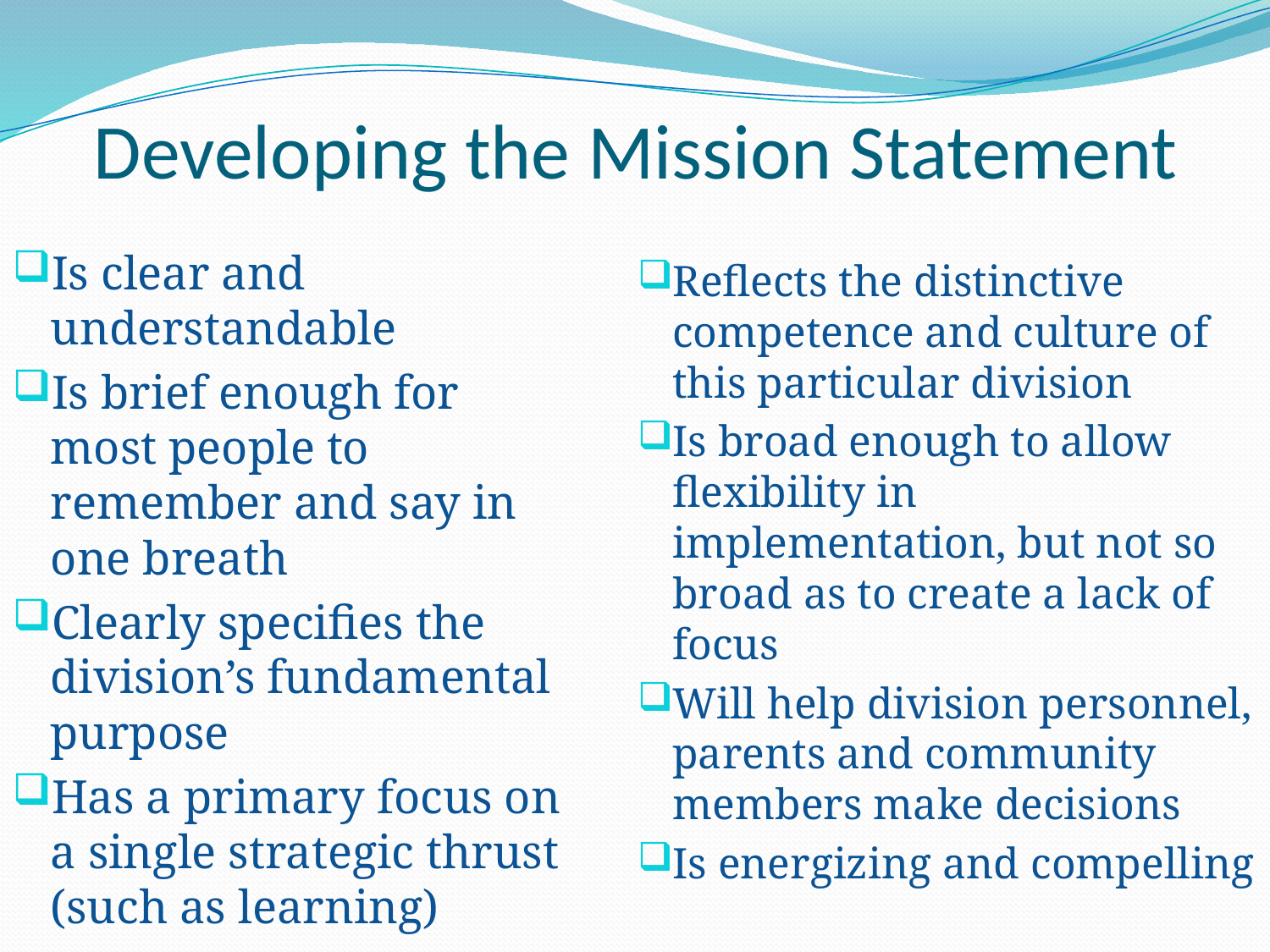

# Developing the Mission Statement
Is clear and understandable
Is brief enough for most people to remember and say in one breath
Clearly specifies the division’s fundamental purpose
Has a primary focus on a single strategic thrust (such as learning)
Reflects the distinctive competence and culture of this particular division
Is broad enough to allow flexibility in implementation, but not so broad as to create a lack of focus
Will help division personnel, parents and community members make decisions
Is energizing and compelling